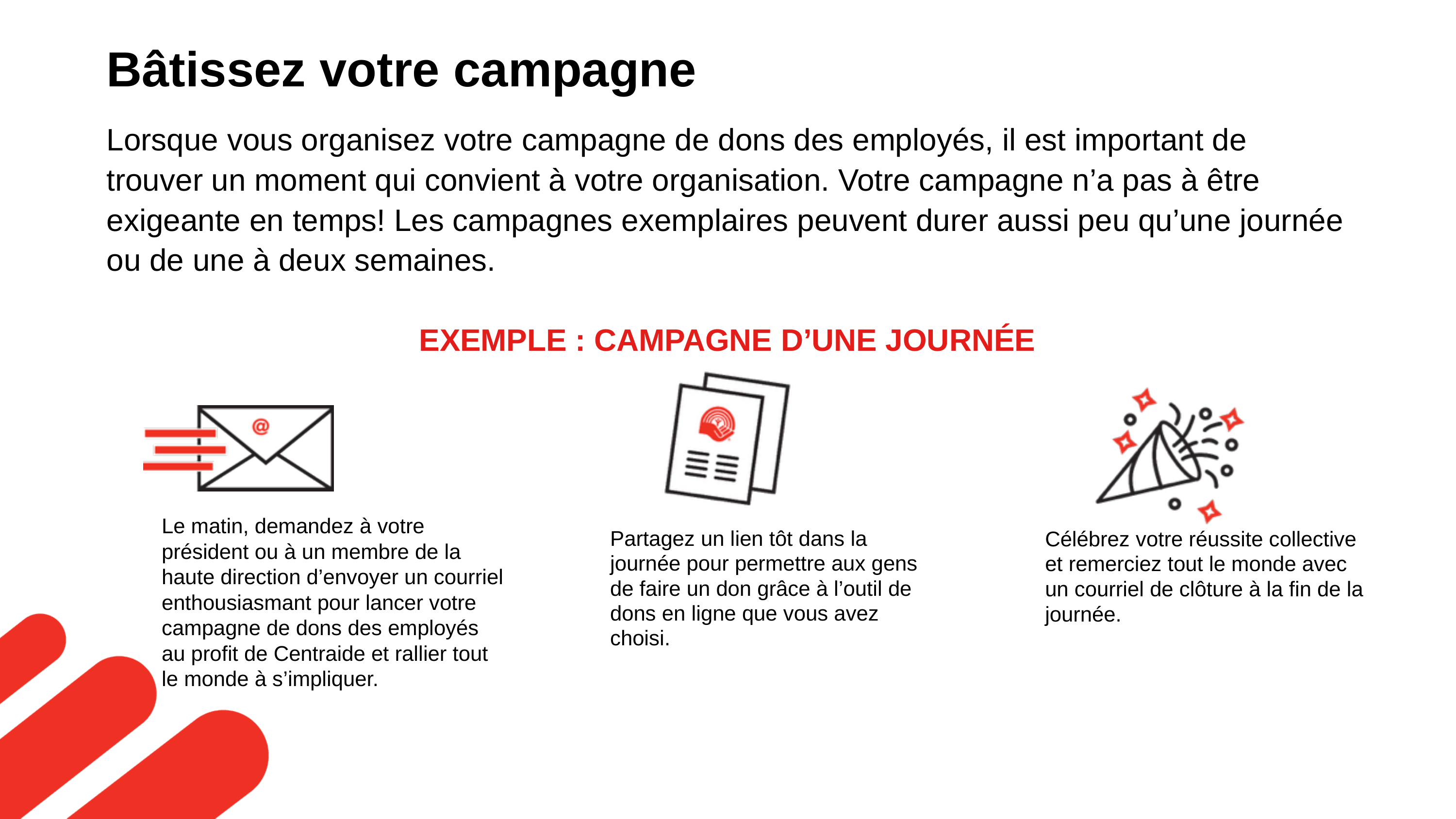

Bâtissez votre campagne
Lorsque vous organisez votre campagne de dons des employés, il est important de trouver un moment qui convient à votre organisation. Votre campagne n’a pas à être exigeante en temps! Les campagnes exemplaires peuvent durer aussi peu qu’une journée ou de une à deux semaines.

EXEMPLE : CAMPAGNE D’UNE JOURNÉE

Le matin, demandez à votre président ou à un membre de la haute direction d’envoyer un courriel enthousiasmant pour lancer votre campagne de dons des employés au profit de Centraide et rallier tout le monde à s’impliquer.
Partagez un lien tôt dans la journée pour permettre aux gens de faire un don grâce à l’outil de dons en ligne que vous avez choisi.
Célébrez votre réussite collective et remerciez tout le monde avec un courriel de clôture à la fin de la journée.